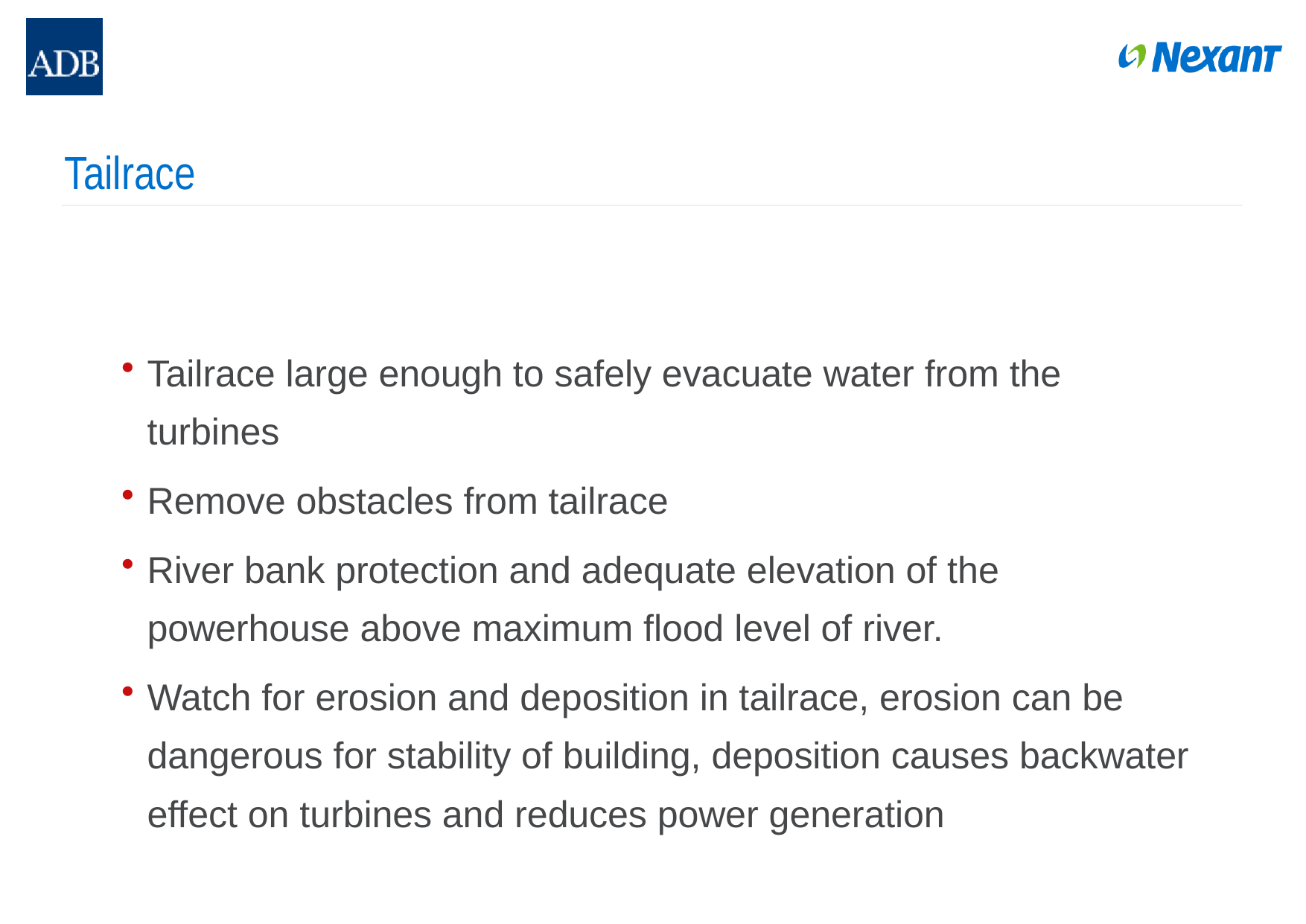

# Tailrace
Tailrace large enough to safely evacuate water from the turbines
Remove obstacles from tailrace
River bank protection and adequate elevation of the powerhouse above maximum flood level of river.
Watch for erosion and deposition in tailrace, erosion can be dangerous for stability of building, deposition causes backwater effect on turbines and reduces power generation